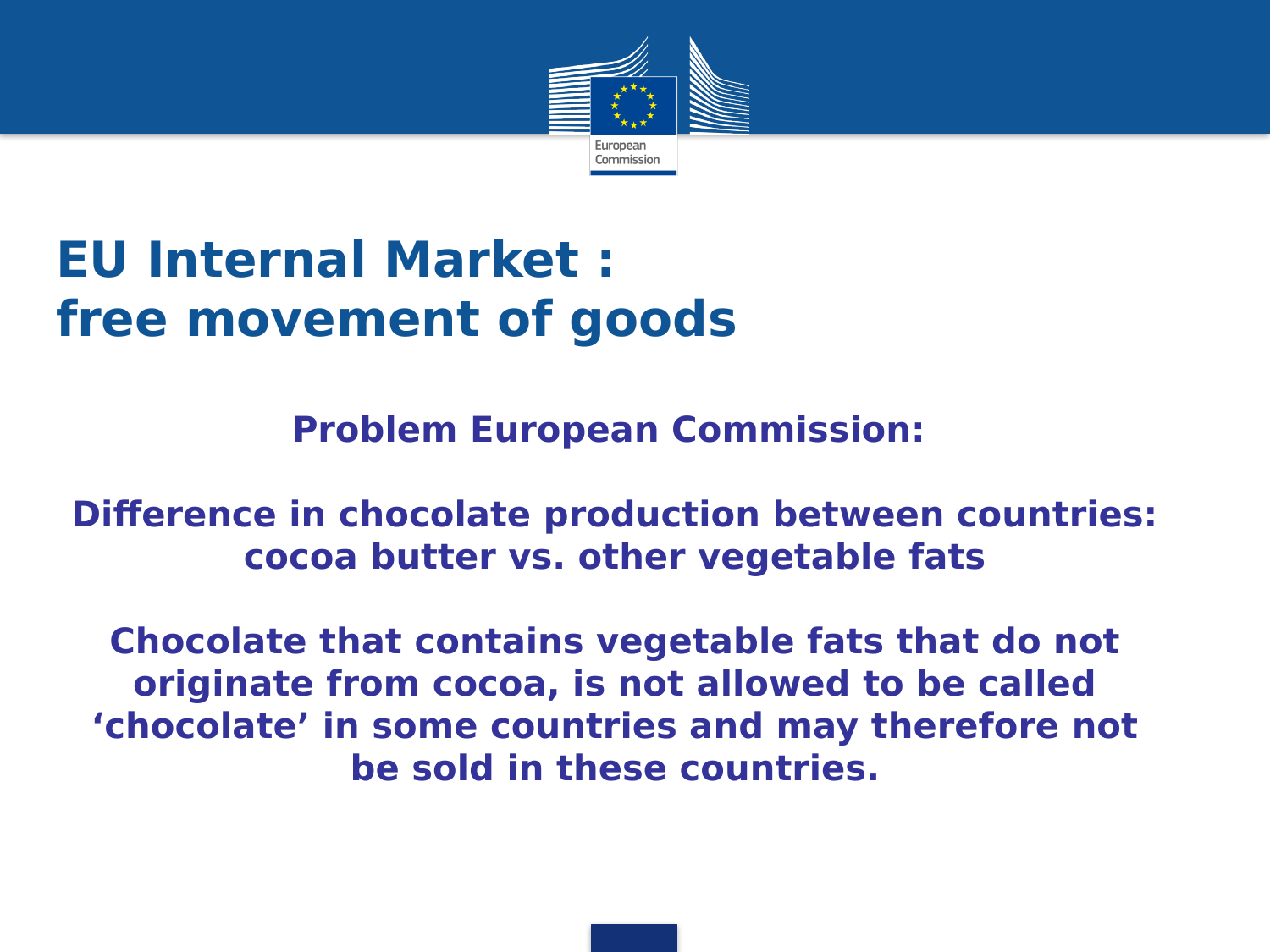

EU Internal Market :
free movement of goods
Problem European Commission:
Difference in chocolate production between countries:
cocoa butter vs. other vegetable fats
Chocolate that contains vegetable fats that do not originate from cocoa, is not allowed to be called ‘chocolate’ in some countries and may therefore not be sold in these countries.